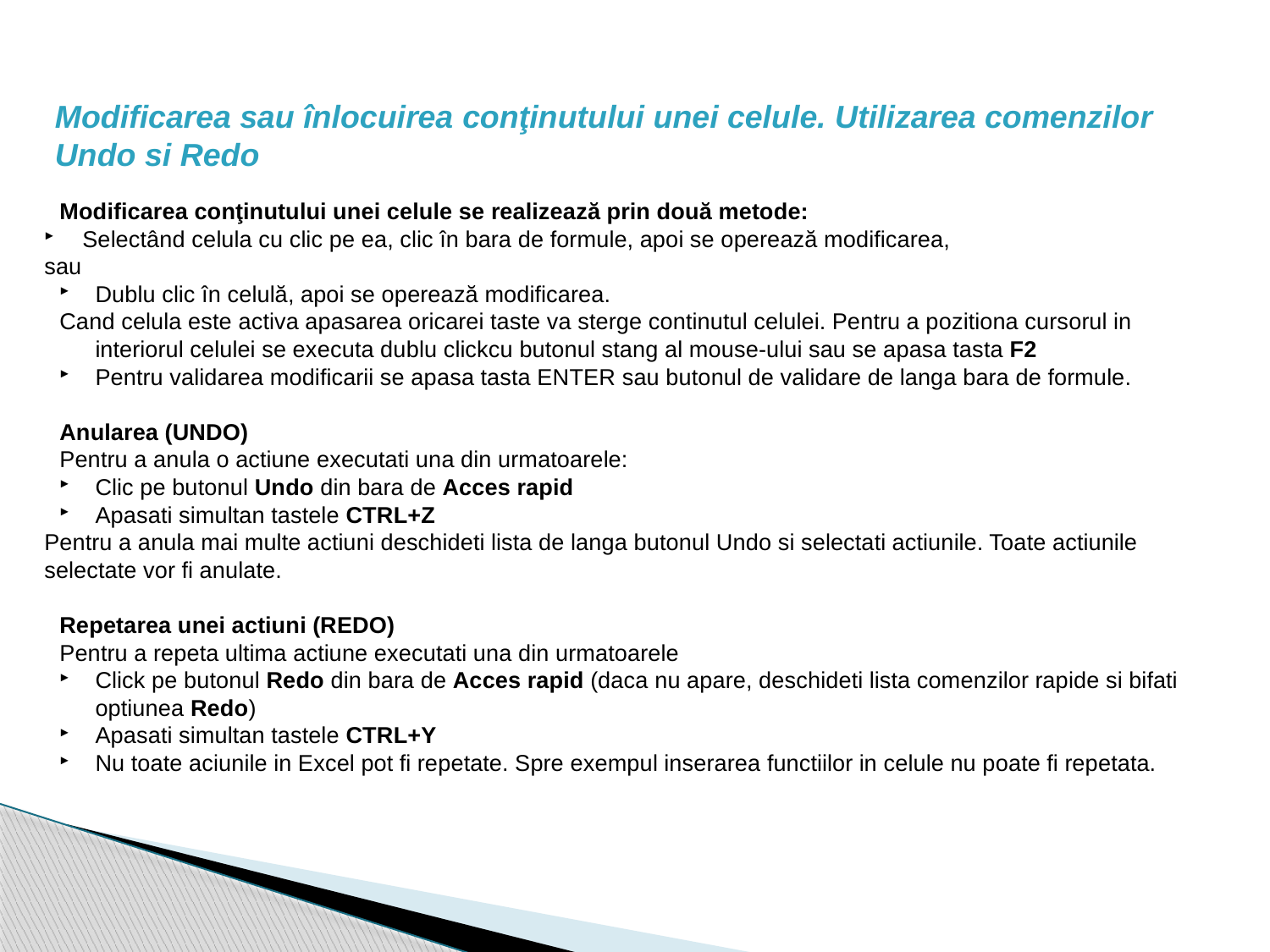

# Modificarea sau înlocuirea conţinutului unei celule. Utilizarea comenzilor Undo si Redo
Modificarea conţinutului unei celule se realizează prin două metode:
Selectând celula cu clic pe ea, clic în bara de formule, apoi se operează modificarea,
sau
Dublu clic în celulă, apoi se operează modificarea.
Cand celula este activa apasarea oricarei taste va sterge continutul celulei. Pentru a pozitiona cursorul in interiorul celulei se executa dublu clickcu butonul stang al mouse-ului sau se apasa tasta F2
Pentru validarea modificarii se apasa tasta ENTER sau butonul de validare de langa bara de formule.

Anularea (UNDO)
Pentru a anula o actiune executati una din urmatoarele:
Clic pe butonul Undo din bara de Acces rapid
Apasati simultan tastele CTRL+Z
Pentru a anula mai multe actiuni deschideti lista de langa butonul Undo si selectati actiunile. Toate actiunile selectate vor fi anulate.

Repetarea unei actiuni (REDO)
Pentru a repeta ultima actiune executati una din urmatoarele
Click pe butonul Redo din bara de Acces rapid (daca nu apare, deschideti lista comenzilor rapide si bifati optiunea Redo)
Apasati simultan tastele CTRL+Y
Nu toate aciunile in Excel pot fi repetate. Spre exempul inserarea functiilor in celule nu poate fi repetata.